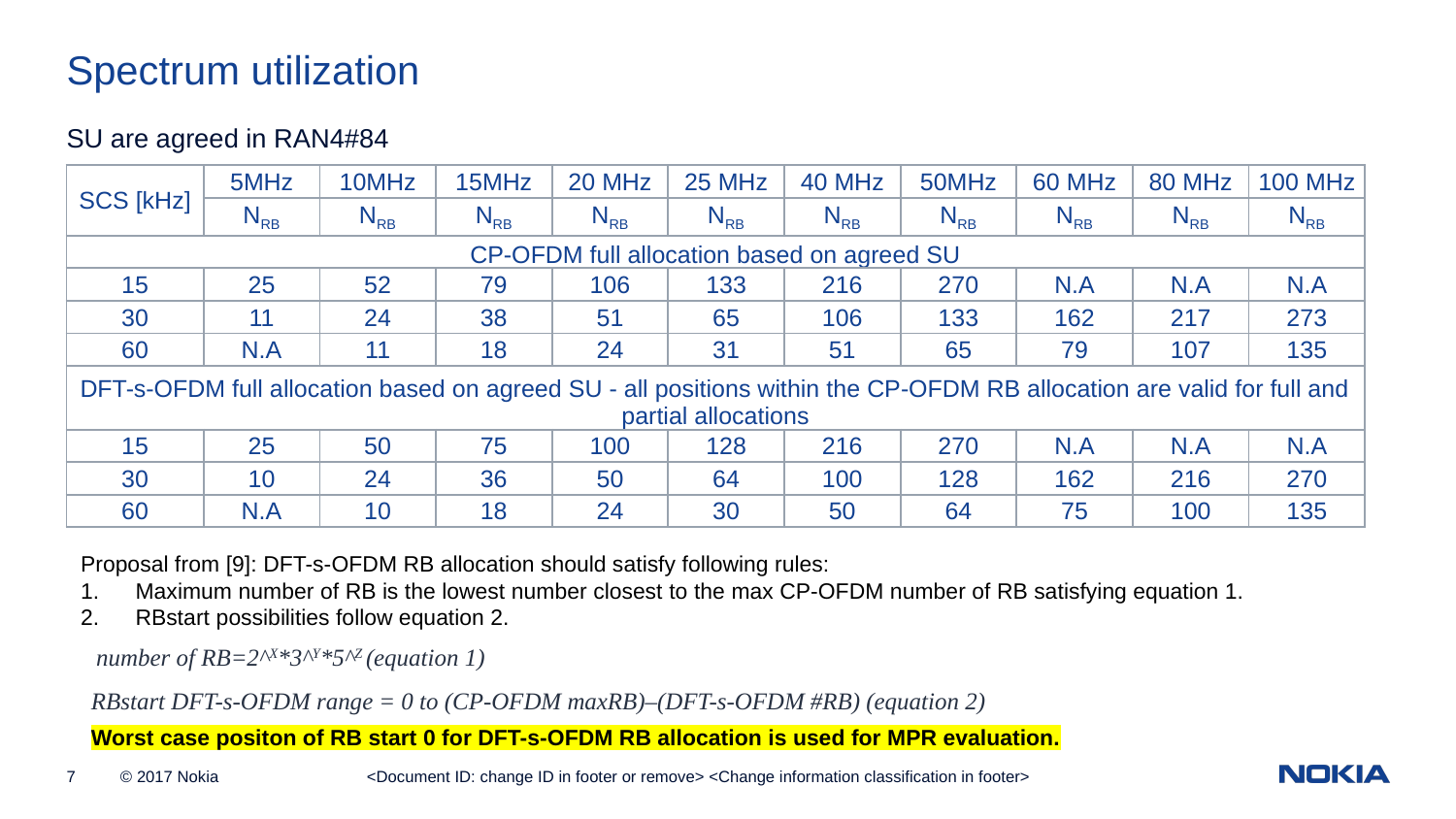

Spectrum utilization

SU are agreed in RAN4#84
| SCS [kHz] | 5MHz | 10MHz | 15MHz | 20 MHz | 25 MHz | 40 MHz | 50MHz | 60 MHz | 80 MHz | 100 MHz |
| --- | --- | --- | --- | --- | --- | --- | --- | --- | --- | --- |
|  | NRB | NRB | NRB | NRB | NRB | NRB | NRB | NRB | NRB | NRB |
| CP-OFDM full allocation based on agreed SU |  |  |  |  |  |  |  |  |  |  |
| 15 | 25 | 52 | 79 | 106 | 133 | 216 | 270 | N.A | N.A | N.A |
| 30 | 11 | 24 | 38 | 51 | 65 | 106 | 133 | 162 | 217 | 273 |
| 60 | N.A | 11 | 18 | 24 | 31 | 51 | 65 | 79 | 107 | 135 |
| DFT-s-OFDM full allocation based on agreed SU - all positions within the CP-OFDM RB allocation are valid for full and partial allocations |  |  |  |  |  |  |  |  |  |  |
| 15 | 25 | 50 | 75 | 100 | 128 | 216 | 270 | N.A | N.A | N.A |
| 30 | 10 | 24 | 36 | 50 | 64 | 100 | 128 | 162 | 216 | 270 |
| 60 | N.A | 10 | 18 | 24 | 30 | 50 | 64 | 75 | 100 | 135 |
Proposal from [9]: DFT-s-OFDM RB allocation should satisfy following rules:
Maximum number of RB is the lowest number closest to the max CP-OFDM number of RB satisfying equation 1.
RBstart possibilities follow equation 2.
number of RB=2^X*3^Y*5^Z (equation 1)
RBstart DFT-s-OFDM range = 0 to (CP-OFDM maxRB)–(DFT-s-OFDM #RB) (equation 2)
Worst case positon of RB start 0 for DFT-s-OFDM RB allocation is used for MPR evaluation.
<Document ID: change ID in footer or remove> <Change information classification in footer>